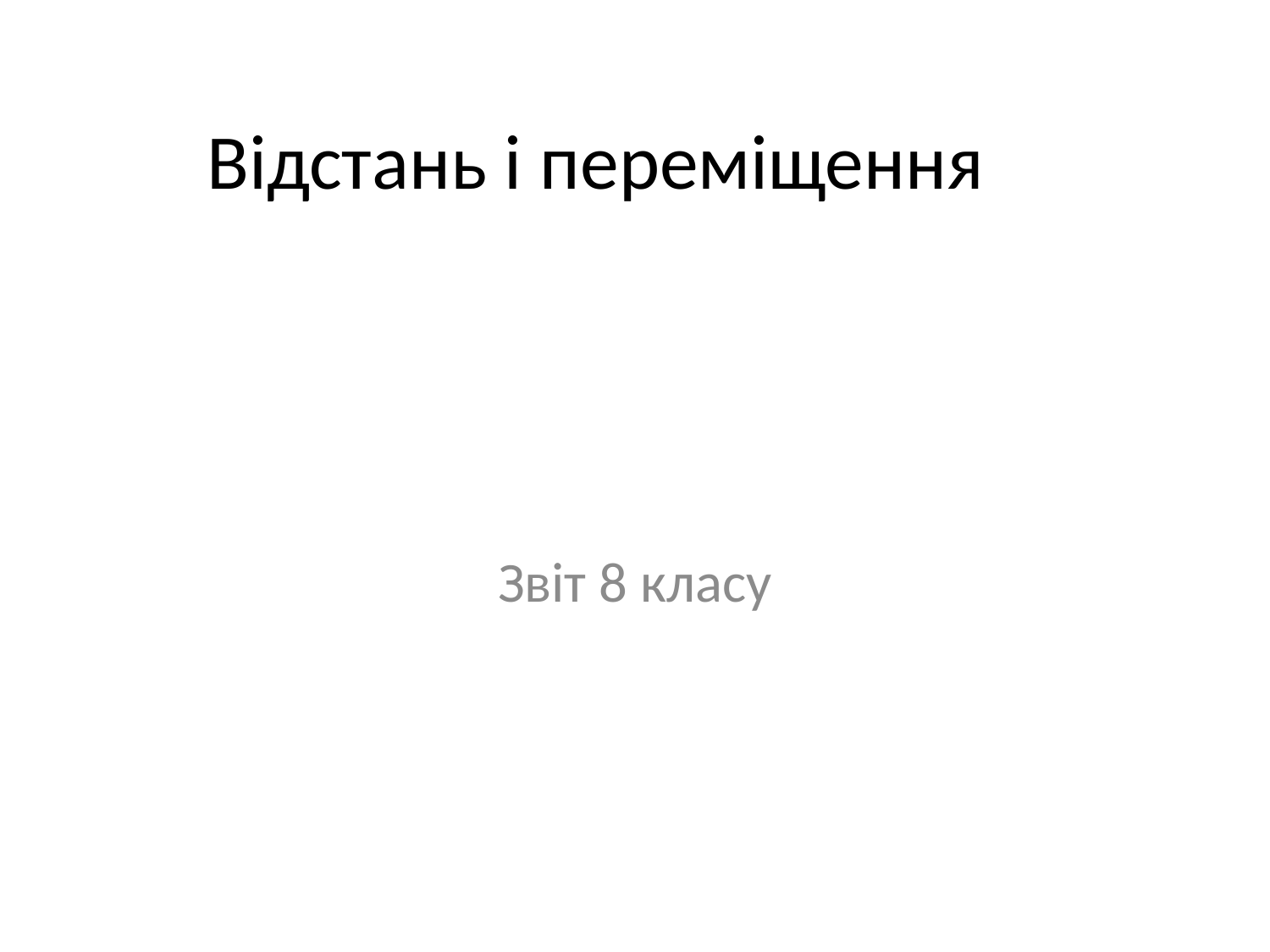

# Відстань і переміщення
Звіт 8 класу